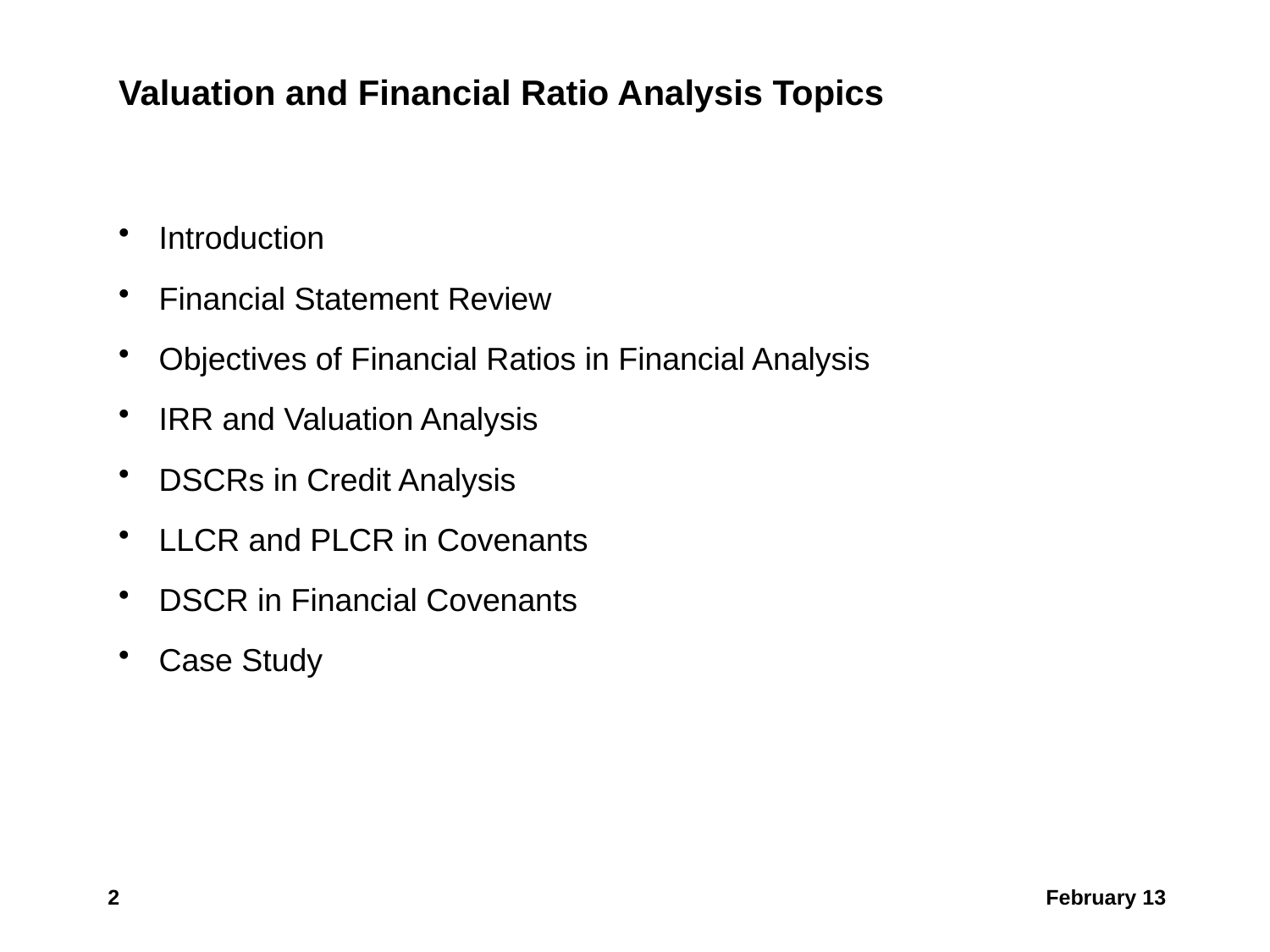

# Valuation and Financial Ratio Analysis Topics
Introduction
Financial Statement Review
Objectives of Financial Ratios in Financial Analysis
IRR and Valuation Analysis
DSCRs in Credit Analysis
LLCR and PLCR in Covenants
DSCR in Financial Covenants
Case Study